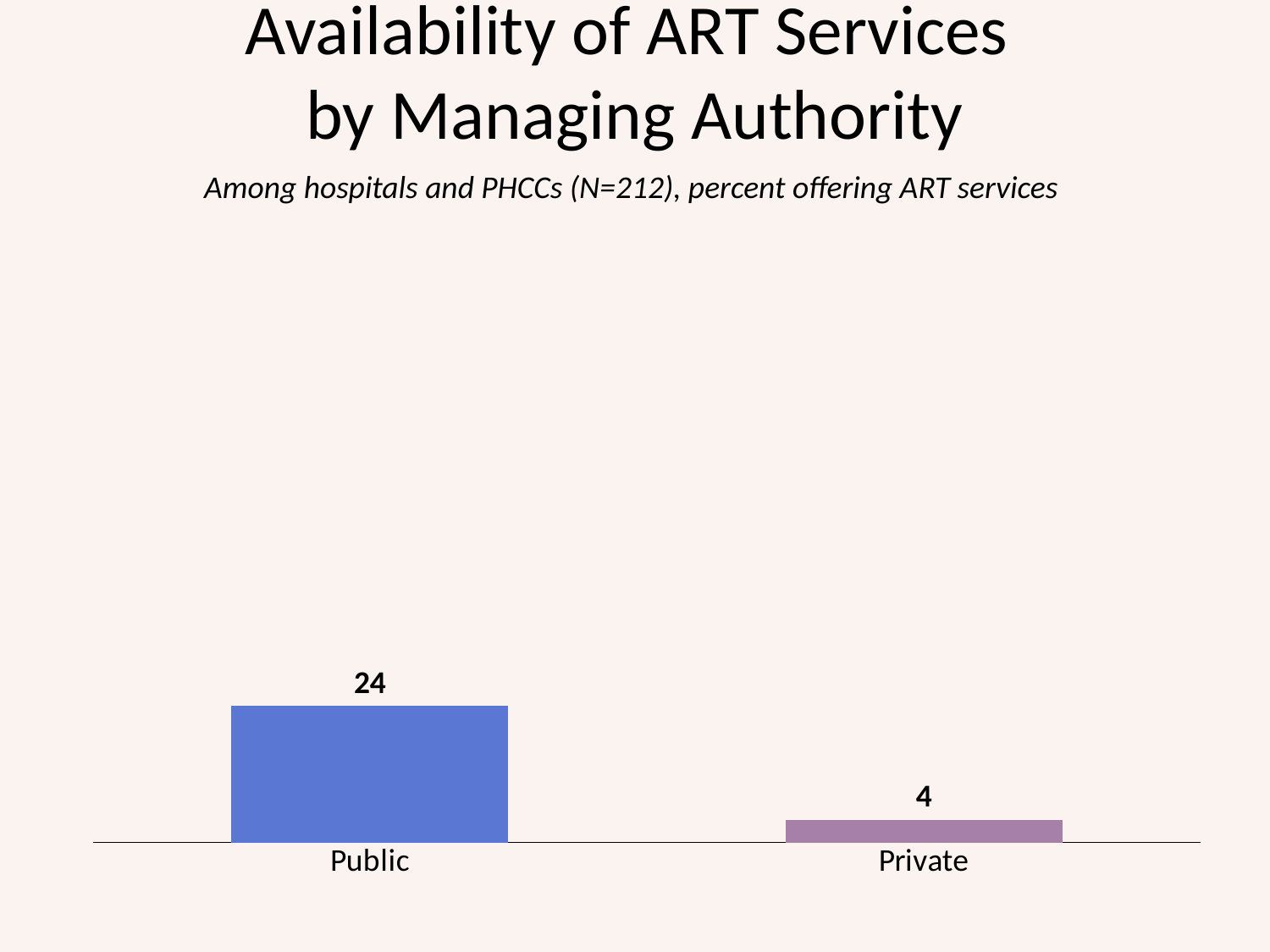

Availability of ART Services
by Managing Authority
Among hospitals and PHCCs (N=212), percent offering ART services

### Chart

| Category | ART |
|---|---|
| Public | 24.0 |
| Private | 4.0 |